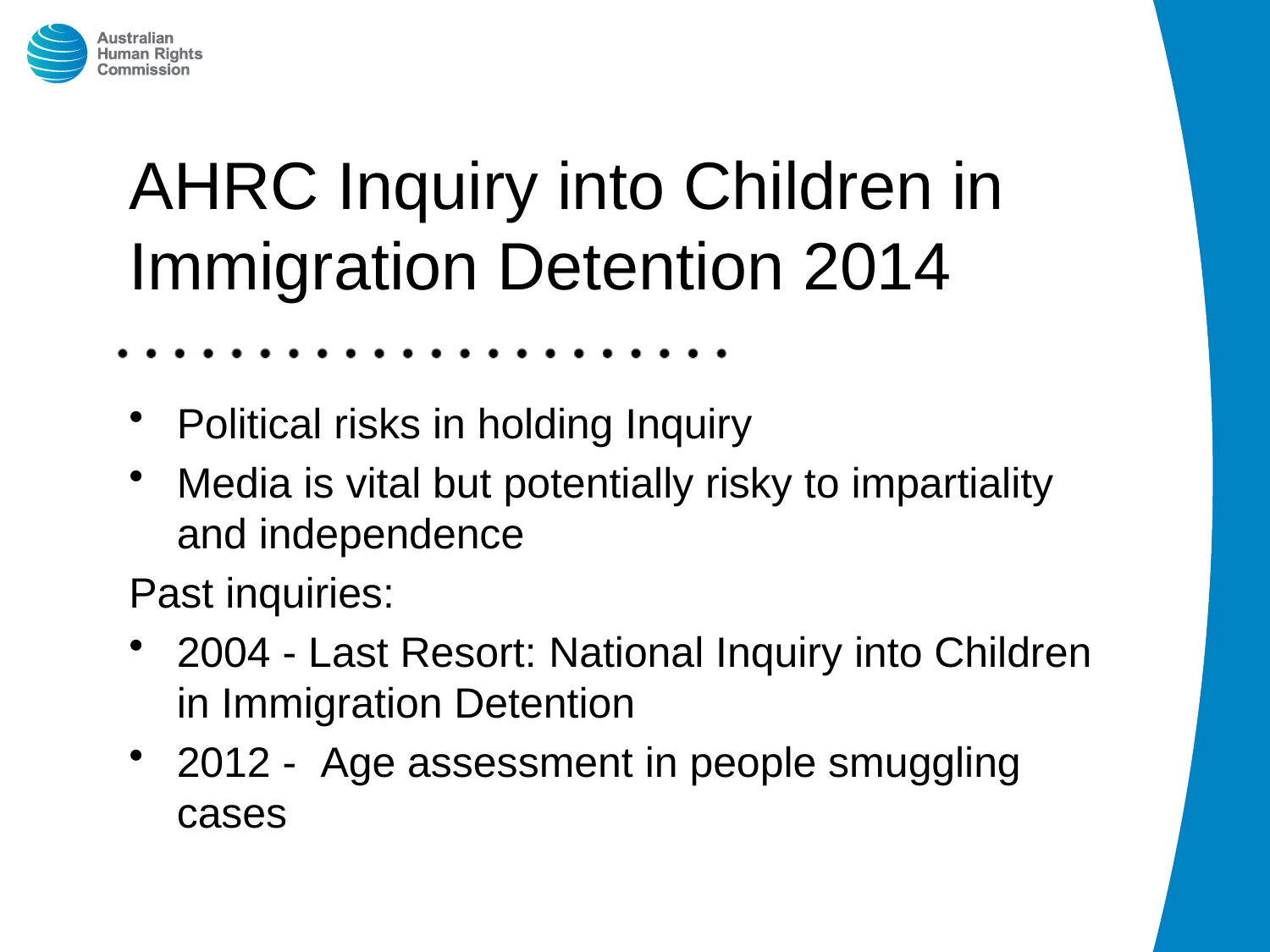

# AHRC Inquiry into Children in Immigration Detention 2014
Political risks in holding Inquiry
Media is vital but potentially risky to impartiality and independence
Past inquiries:
2004 - Last Resort: National Inquiry into Children in Immigration Detention
2012 -  Age assessment in people smuggling cases